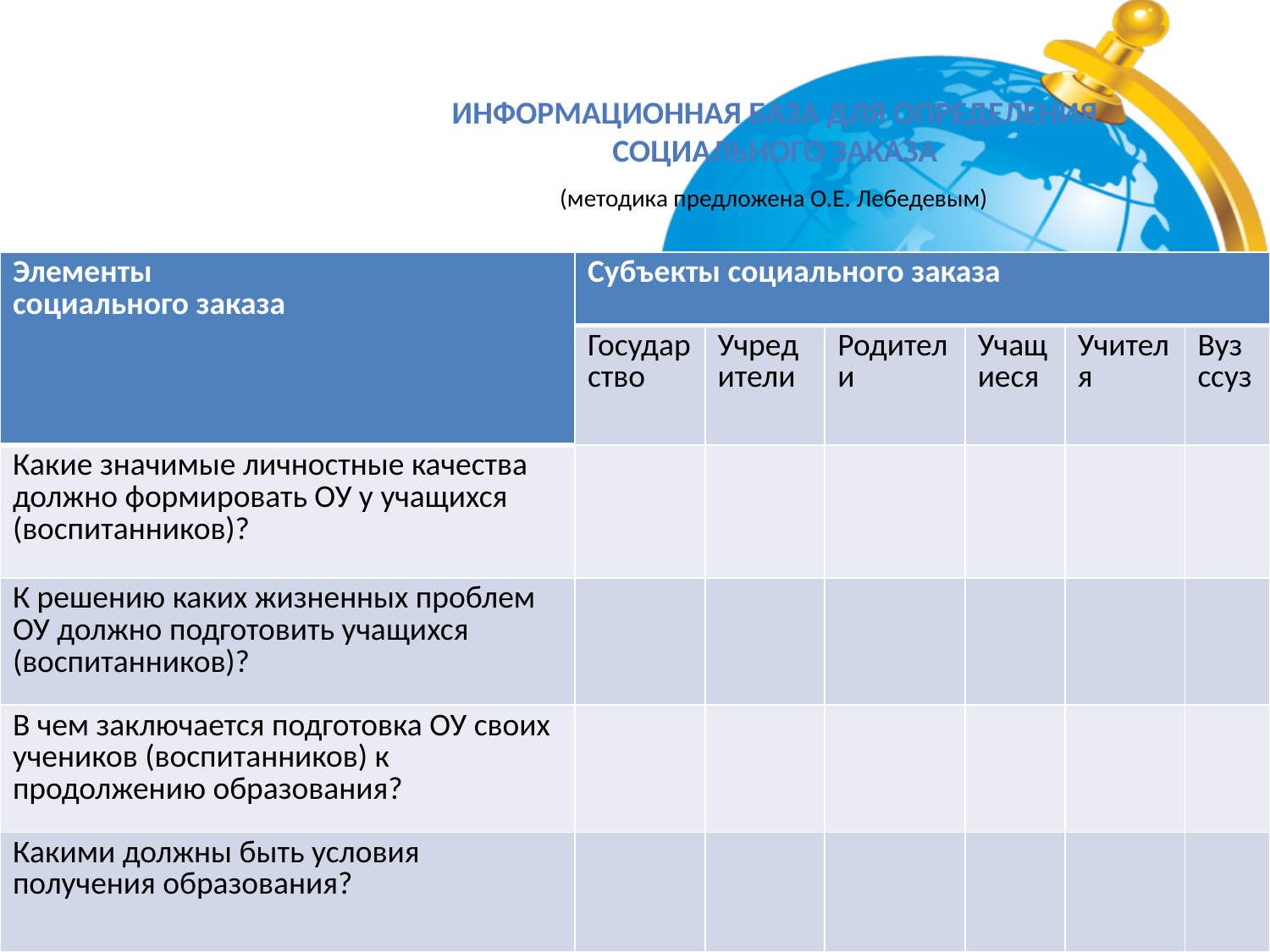

Информационная база для определения социального заказа
(методика предложена О.Е. Лебедевым)
| Элементы социального заказа | Субъекты социального заказа |  |  |  |  |  |
| --- | --- | --- | --- | --- | --- | --- |
|  | Государство | Учредители | Родители | Учащиеся | Учителя | Вуз ссуз |
| Какие значимые личностные качества должно формировать ОУ у учащихся (воспитанников)? |  |  |  |  |  |  |
| К решению каких жизненных проблем ОУ должно подготовить учащихся (воспитанников)? |  |  |  |  |  |  |
| В чем заключается подготовка ОУ своих учеников (воспитанников) к продолжению образования? |  |  |  |  |  |  |
| Какими должны быть условия получения образования? |  |  |  |  |  |  |